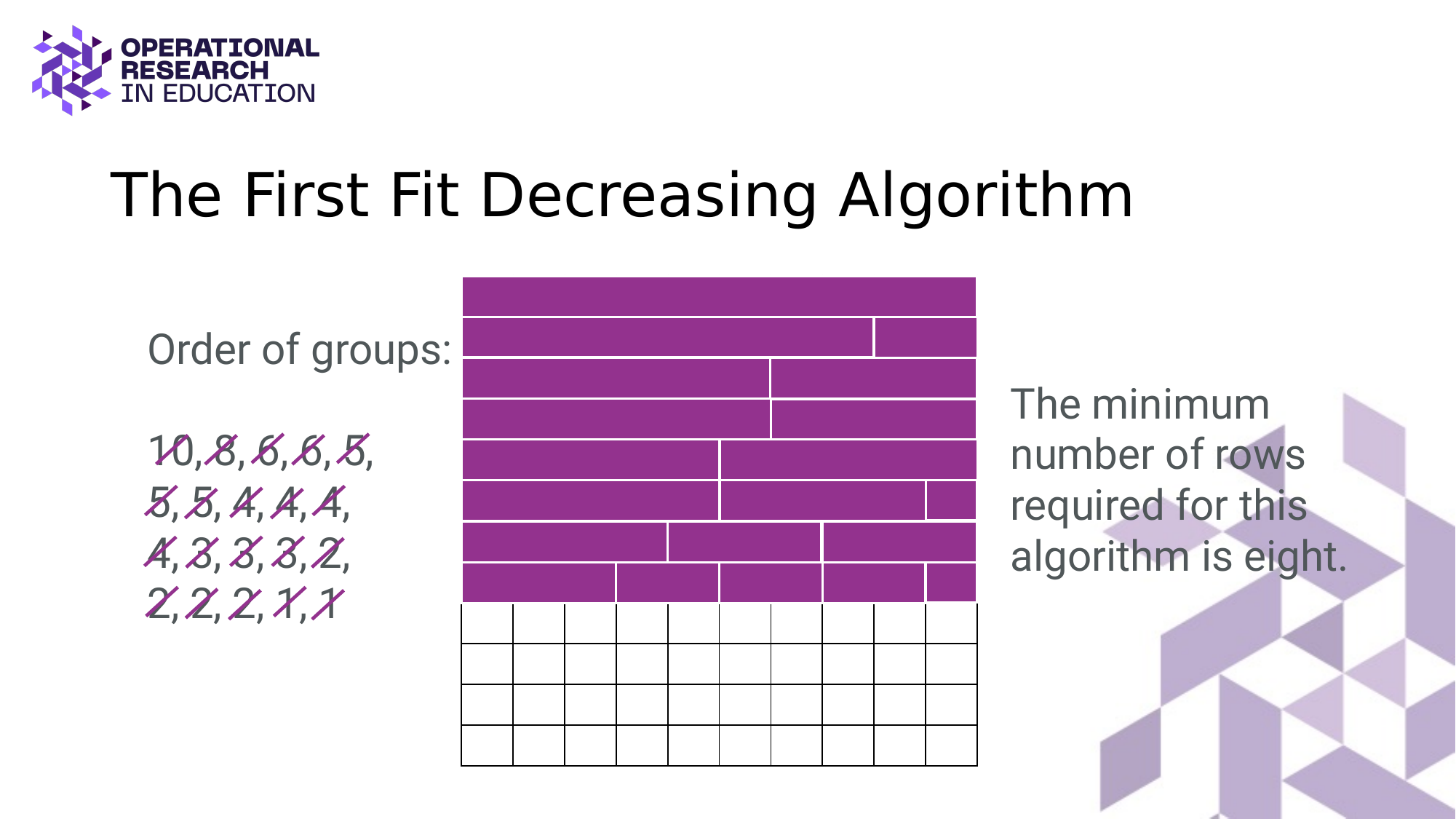

# The First Fit Decreasing Algorithm
| 1 | 2 | 3 | 4 | 5 | 6 | 7 | 8 | 9 | 10 |
| --- | --- | --- | --- | --- | --- | --- | --- | --- | --- |
|  |  |  |  |  |  |  |  |  |  |
|  |  |  |  |  |  |  |  |  |  |
|  |  |  |  |  |  |  |  |  |  |
|  |  |  |  |  |  |  |  |  |  |
|  |  |  |  |  |  |  |  |  |  |
|  |  |  |  |  |  |  |  |  |  |
|  |  |  |  |  |  |  |  |  |  |
|  |  |  |  |  |  |  |  |  |  |
|  |  |  |  |  |  |  |  |  |  |
|  |  |  |  |  |  |  |  |  |  |
|  |  |  |  |  |  |  |  |  |  |

Order of groups:

10, 8, 6, 6, 5,
5, 5, 4, 4, 4,
4, 3, 3, 3, 2,
2, 2, 2, 1, 1

The minimum number of rows required for this algorithm is eight.